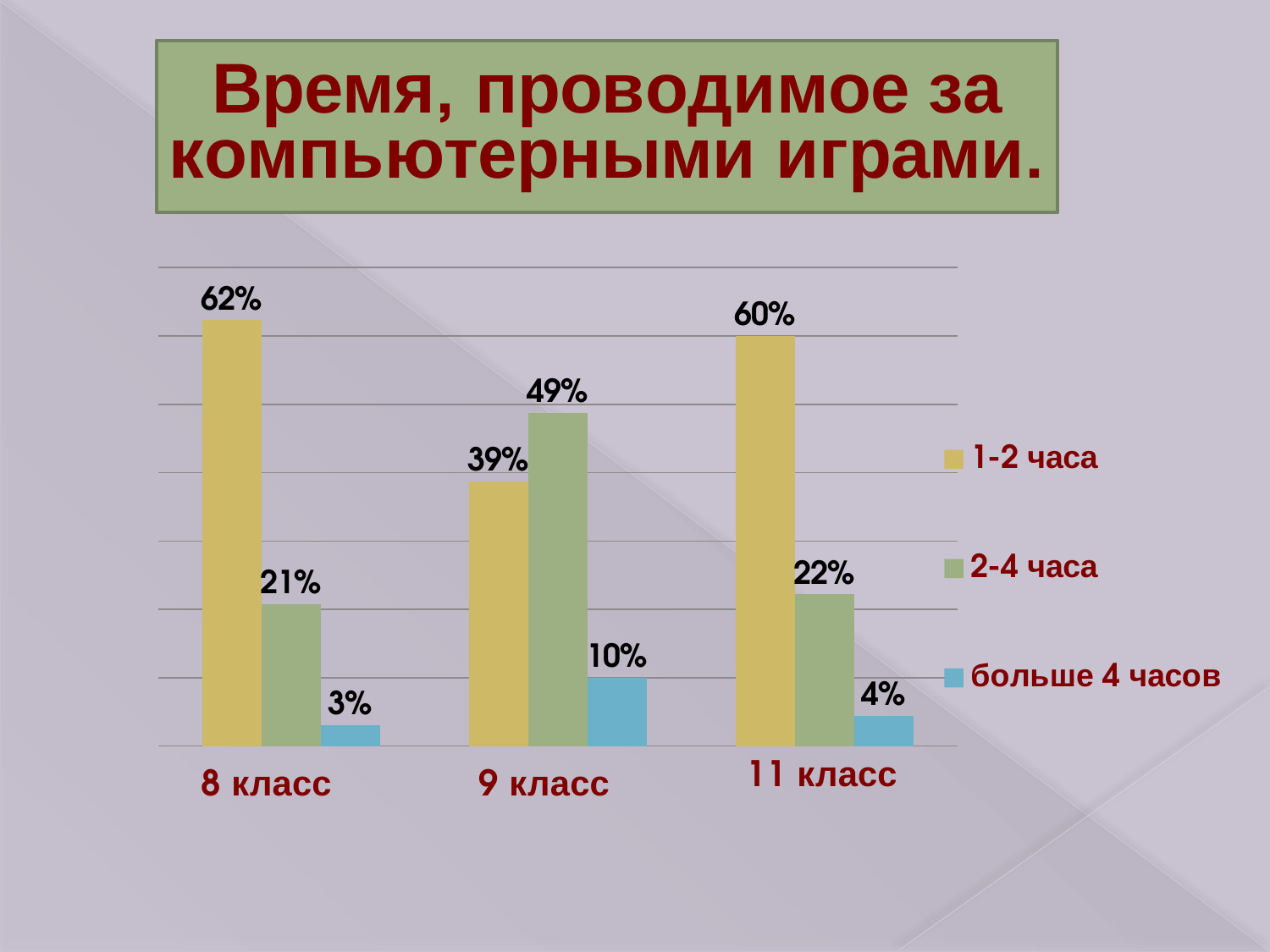

### Chart: Время, проводимое за компьютерными играми.

| Category | 1-2 часа | 2-4 часа | больше 4 часов |
|---|---|---|---|
| 8-11 лет | 0.6230769230769231 | 0.20769230769230781 | 0.03076923076923079 |
| 12-14 лет | 0.38750000000000023 | 0.48750000000000027 | 0.1 |
| 15-18 лет | 0.6000000000000004 | 0.2222222222222222 | 0.04444444444444449 |